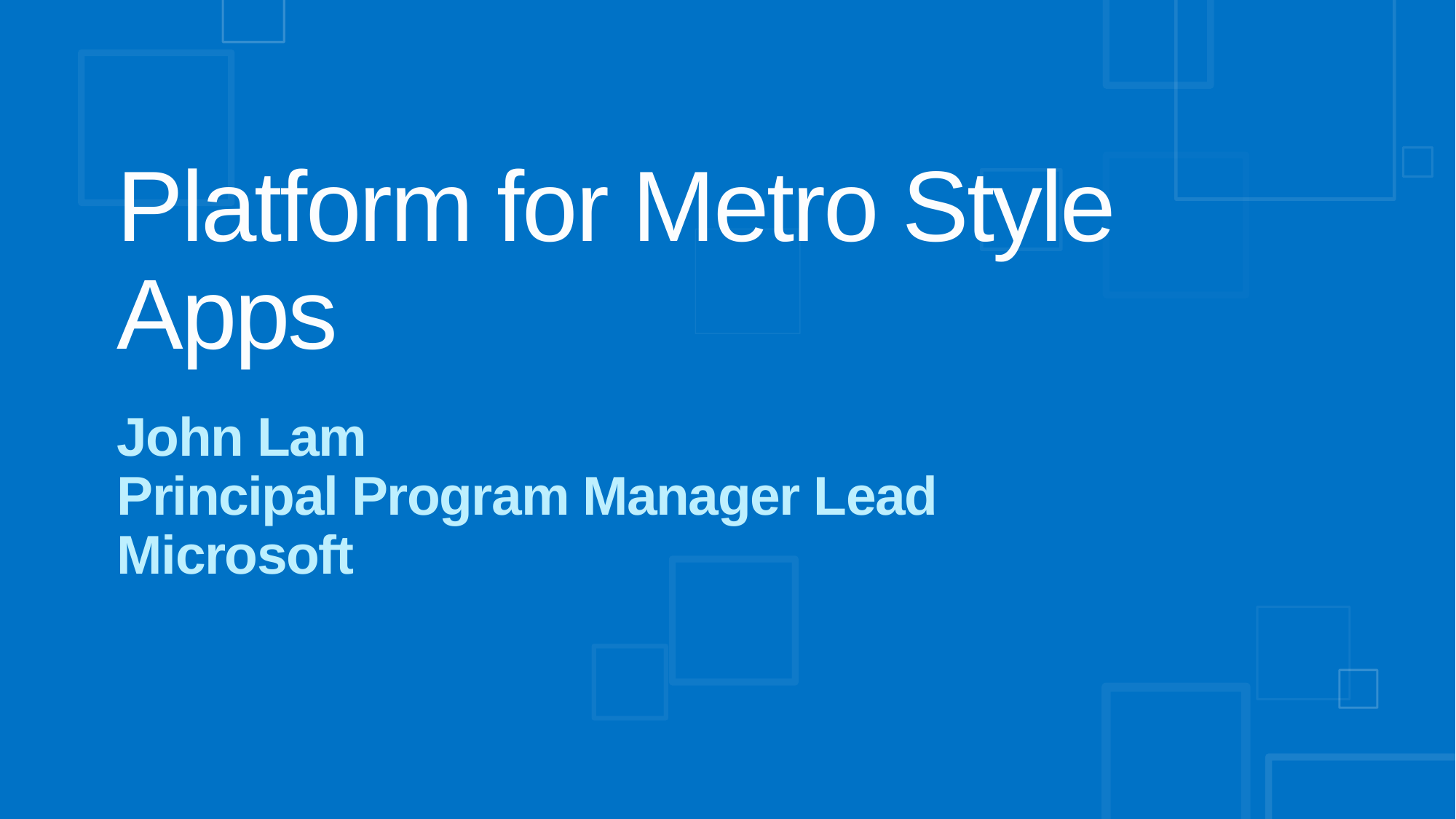

# Platform for Metro Style Apps
John Lam
Principal Program Manager Lead
Microsoft